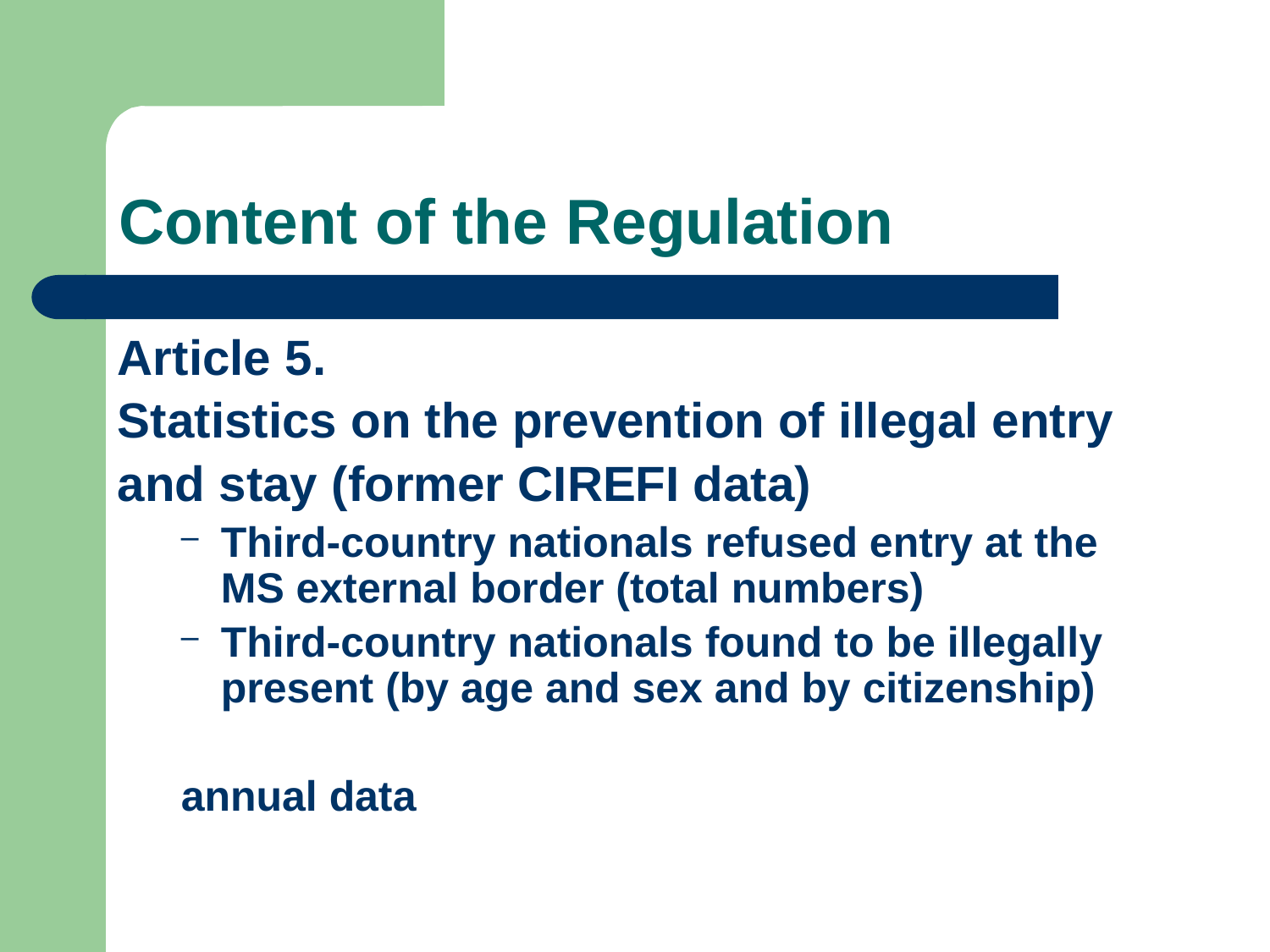

# Content of the Regulation
Article 5.
Statistics on the prevention of illegal entry
and stay (former CIREFI data)
Third-country nationals refused entry at the MS external border (total numbers)
Third-country nationals found to be illegally present (by age and sex and by citizenship)

annual data